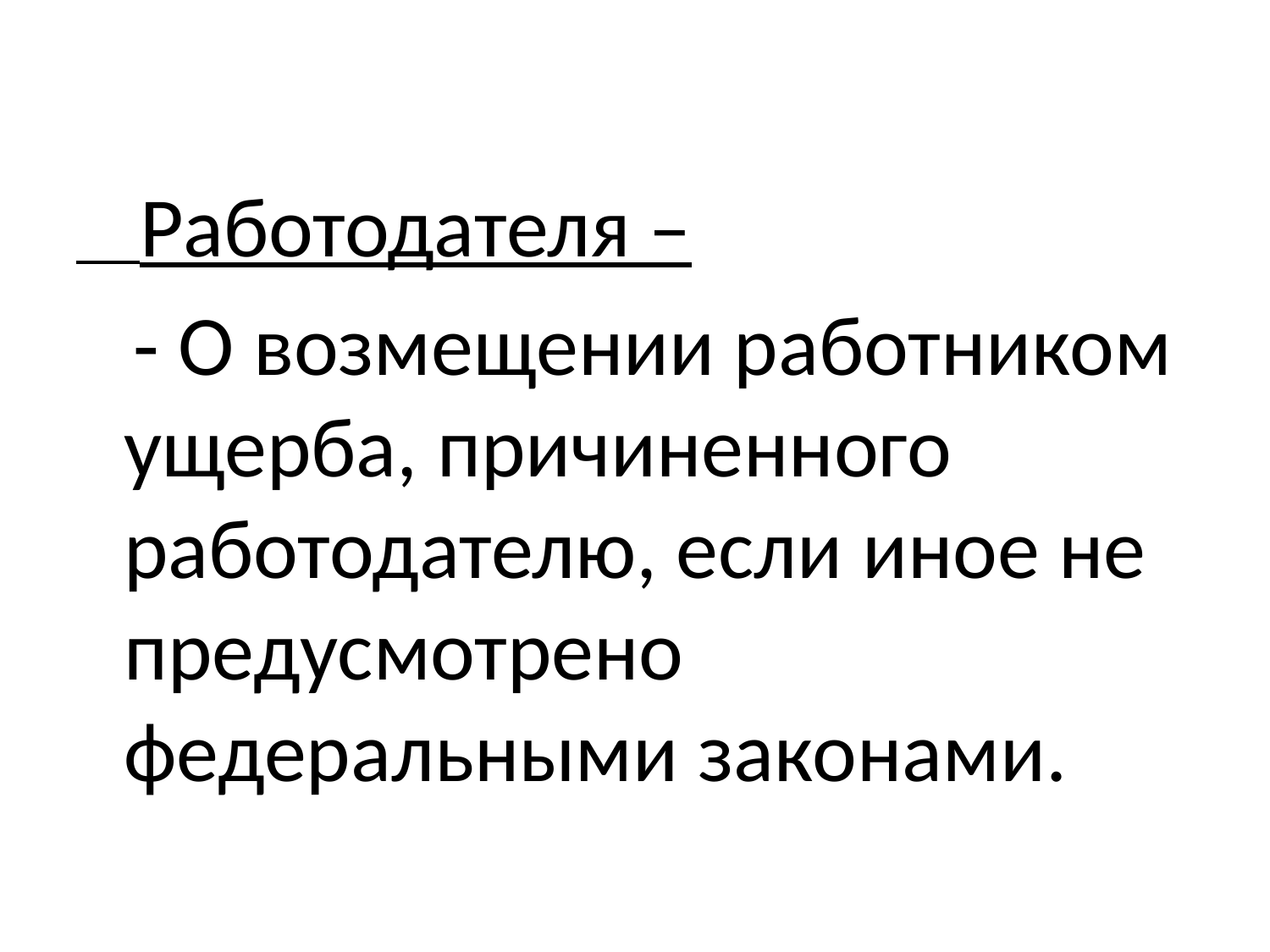

#
     Работодателя –
   - О возмещении работником ущерба, причиненного работодателю, если иное не предусмотрено федеральными законами.